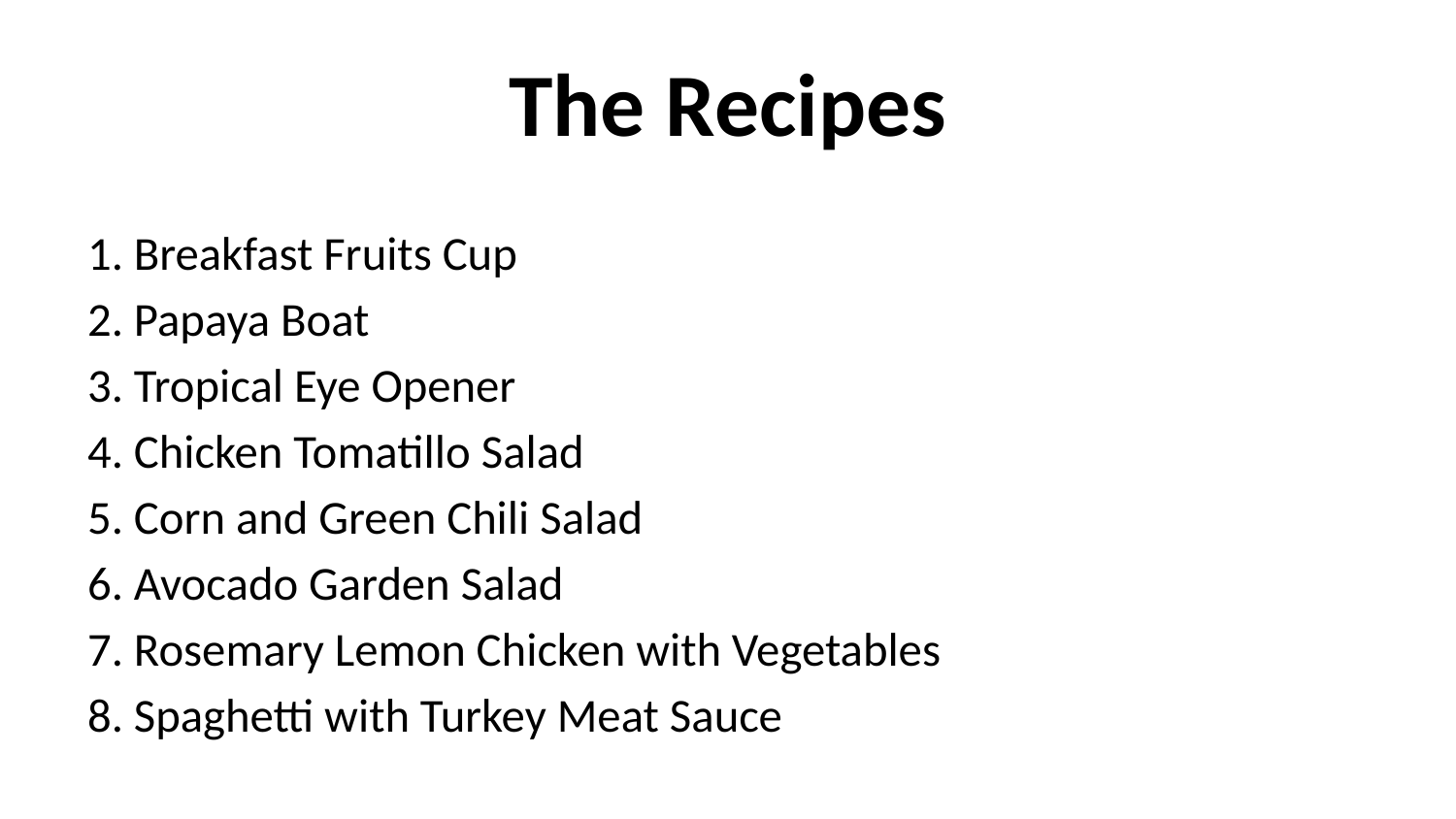

# The Recipes
1. Breakfast Fruits Cup
2. Papaya Boat
3. Tropical Eye Opener
4. Chicken Tomatillo Salad
5. Corn and Green Chili Salad
6. Avocado Garden Salad
7. Rosemary Lemon Chicken with Vegetables
8. Spaghetti with Turkey Meat Sauce